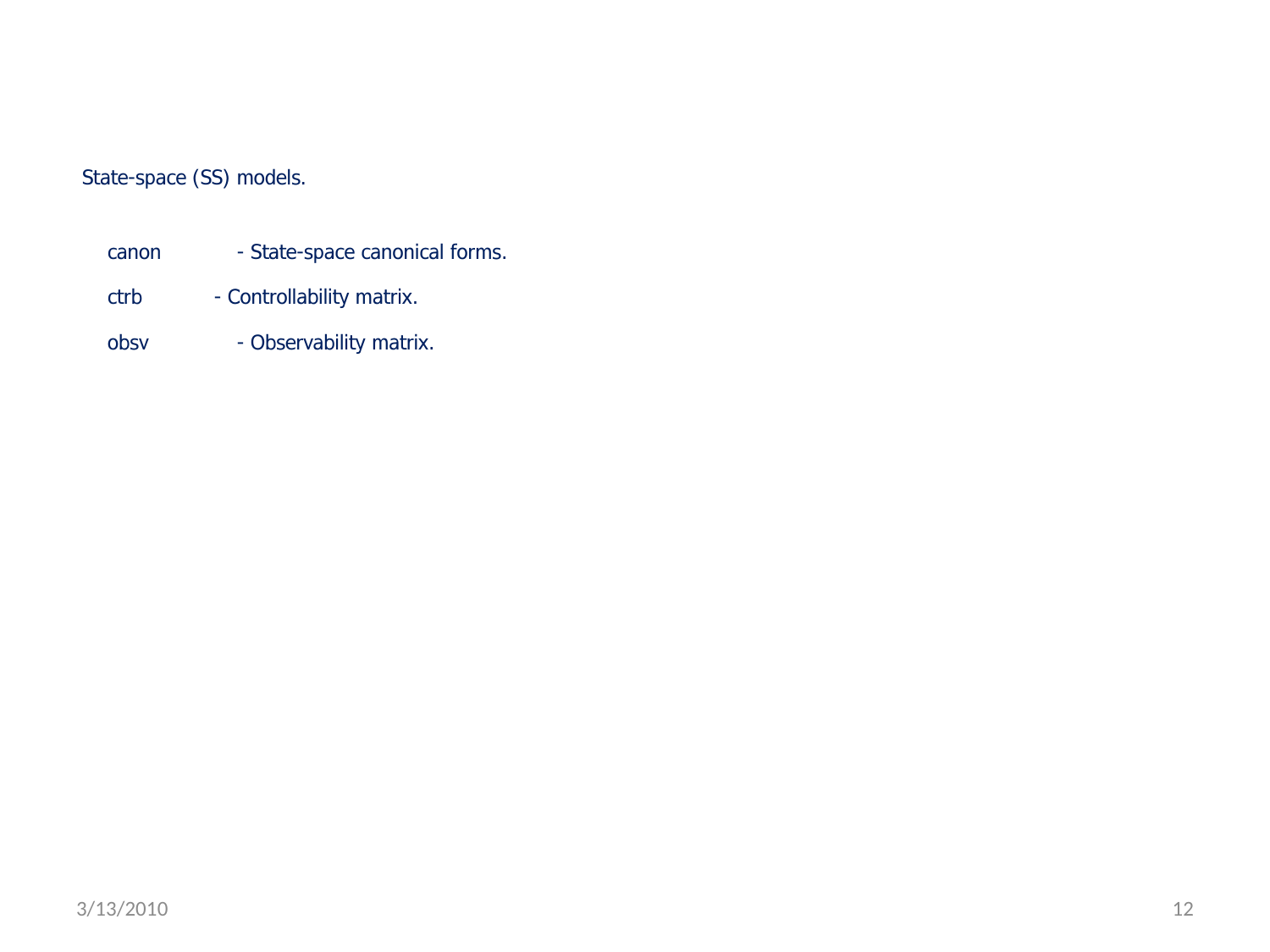

State-space (SS) models.

    canon         	 - State-space canonical forms.
    ctrb          	 - Controllability matrix.
    obsv          	 - Observability matrix.

3/13/2010
12